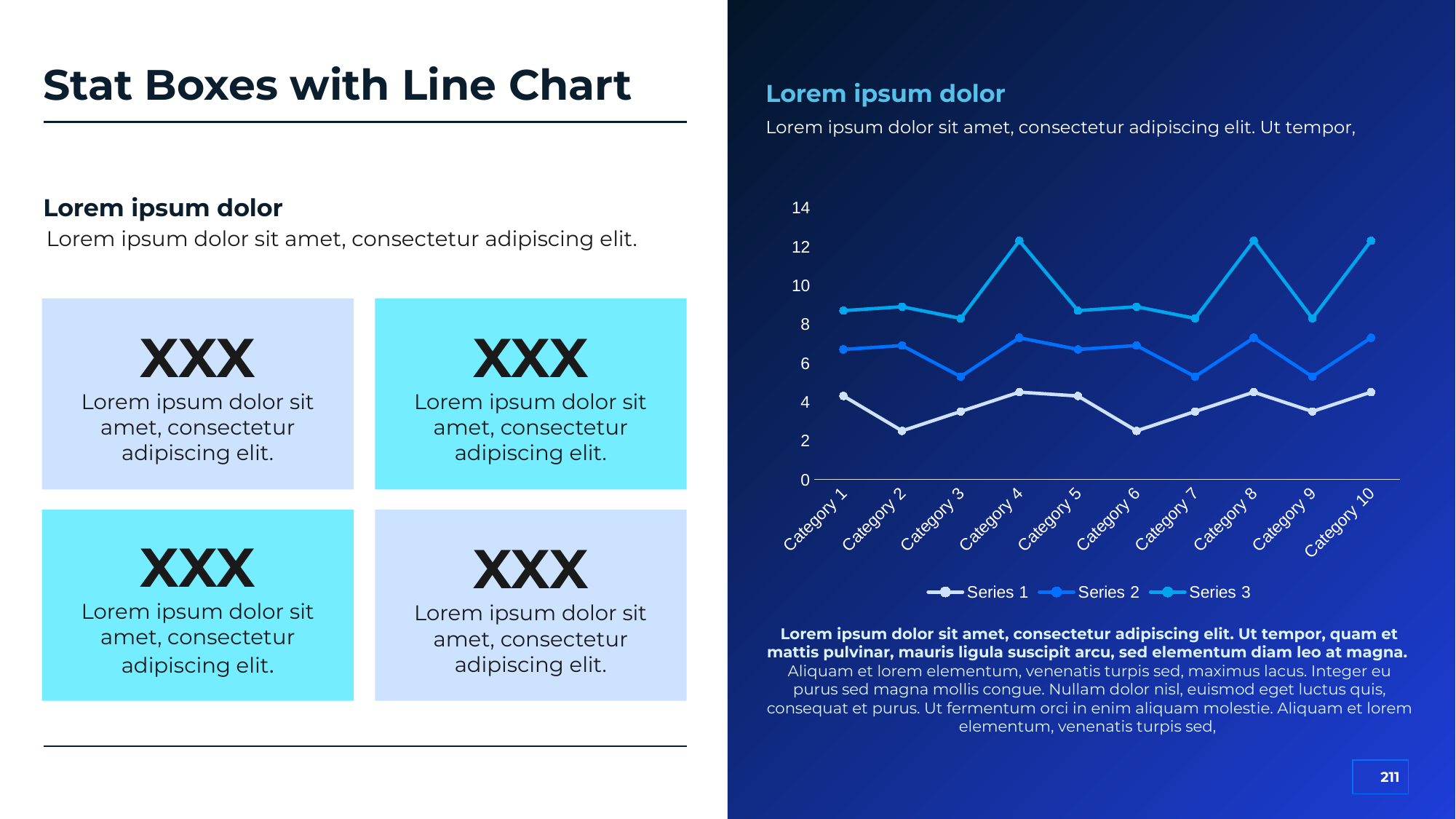

# Stat Boxes with Line Chart
Lorem ipsum dolor
Lorem ipsum dolor sit amet, consectetur adipiscing elit. Ut tempor,
Lorem ipsum dolor

### Chart

| Category | Series 1 | Series 2 | Series 3 |
|---|---|---|---|
| Category 1 | 4.3 | 2.4 | 2.0 |
| Category 2 | 2.5 | 4.4 | 2.0 |
| Category 3 | 3.5 | 1.8 | 3.0 |
| Category 4 | 4.5 | 2.8 | 5.0 |
| Category 5 | 4.3 | 2.4 | 2.0 |
| Category 6 | 2.5 | 4.4 | 2.0 |
| Category 7 | 3.5 | 1.8 | 3.0 |
| Category 8 | 4.5 | 2.8 | 5.0 |
| Category 9 | 3.5 | 1.8 | 3.0 |
| Category 10 | 4.5 | 2.8 | 5.0 |
Lorem ipsum dolor sit amet, consectetur adipiscing elit.
XXX
Lorem ipsum dolor sit amet, consectetur adipiscing elit.
XXX
Lorem ipsum dolor sit amet, consectetur adipiscing elit.
XXX
Lorem ipsum dolor sit amet, consectetur adipiscing elit.
XXX
Lorem ipsum dolor sit amet, consectetur adipiscing elit.
Lorem ipsum dolor sit amet, consectetur adipiscing elit. Ut tempor, quam et mattis pulvinar, mauris ligula suscipit arcu, sed elementum diam leo at magna.
Aliquam et lorem elementum, venenatis turpis sed, maximus lacus. Integer eu purus sed magna mollis congue. Nullam dolor nisl, euismod eget luctus quis, consequat et purus. Ut fermentum orci in enim aliquam molestie. Aliquam et lorem elementum, venenatis turpis sed,
211